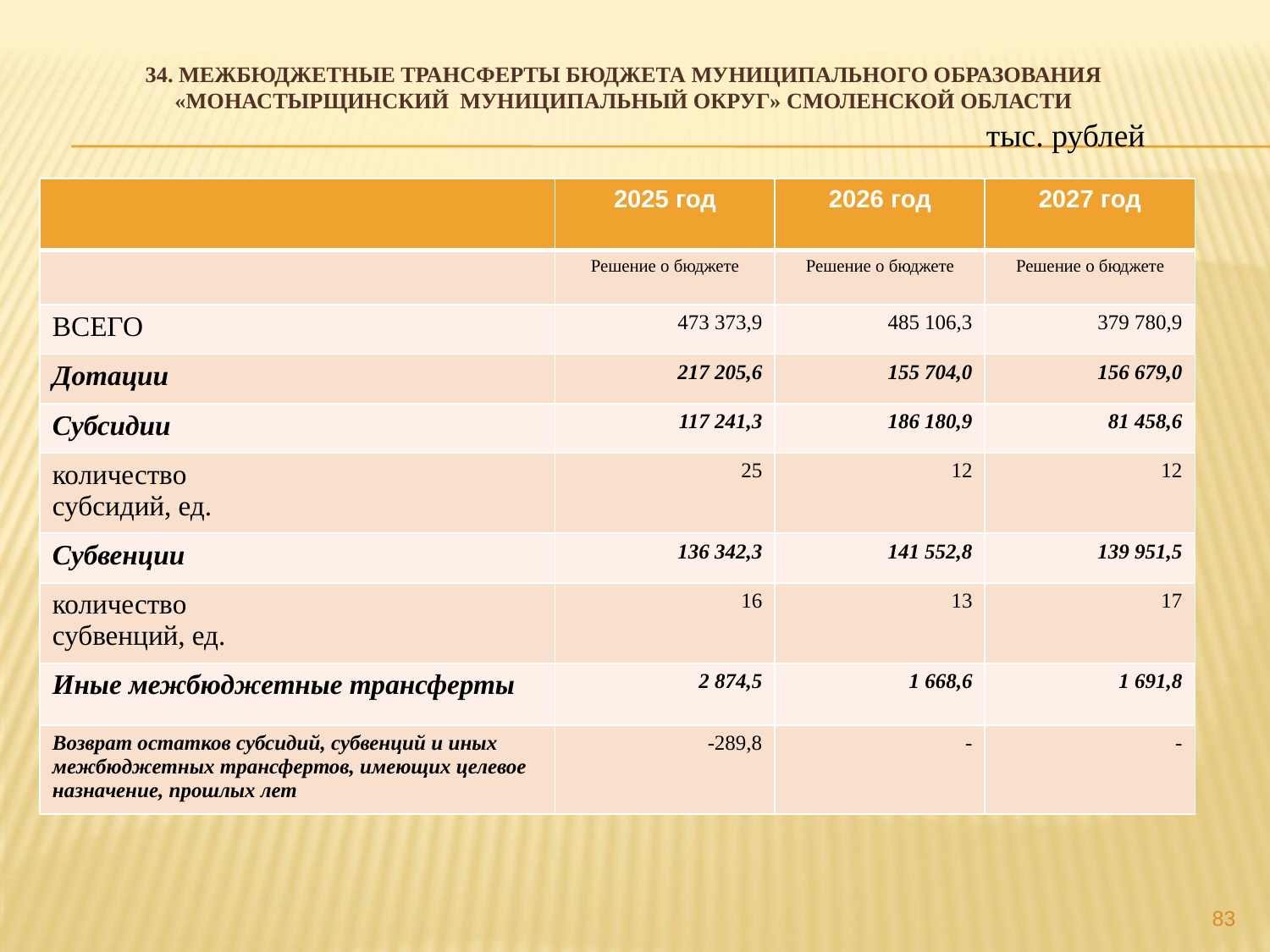

# 34. Межбюджетные трансферты бюджета муниципального образования «Монастырщинский  МУНИЦИПАЛЬНЫЙ ОКРУГ» Смоленской области
          тыс. рублей
|  | 2025 год | 2026 год | 2027 год |
| --- | --- | --- | --- |
|  | Решение о бюджете | Решение о бюджете | Решение о бюджете |
| ВСЕГО | 473 373,9 | 485 106,3 | 379 780,9 |
| Дотации | 217 205,6 | 155 704,0 | 156 679,0 |
| Субсидии | 117 241,3 | 186 180,9 | 81 458,6 |
| количество субсидий, ед. | 25 | 12 | 12 |
| Субвенции | 136 342,3 | 141 552,8 | 139 951,5 |
| количество субвенций, ед. | 16 | 13 | 17 |
| Иные межбюджетные трансферты | 2 874,5 | 1 668,6 | 1 691,8 |
| Возврат остатков субсидий, субвенций и иных межбюджетных трансфертов, имеющих целевое назначение, прошлых лет | -289,8 | - | - |
83